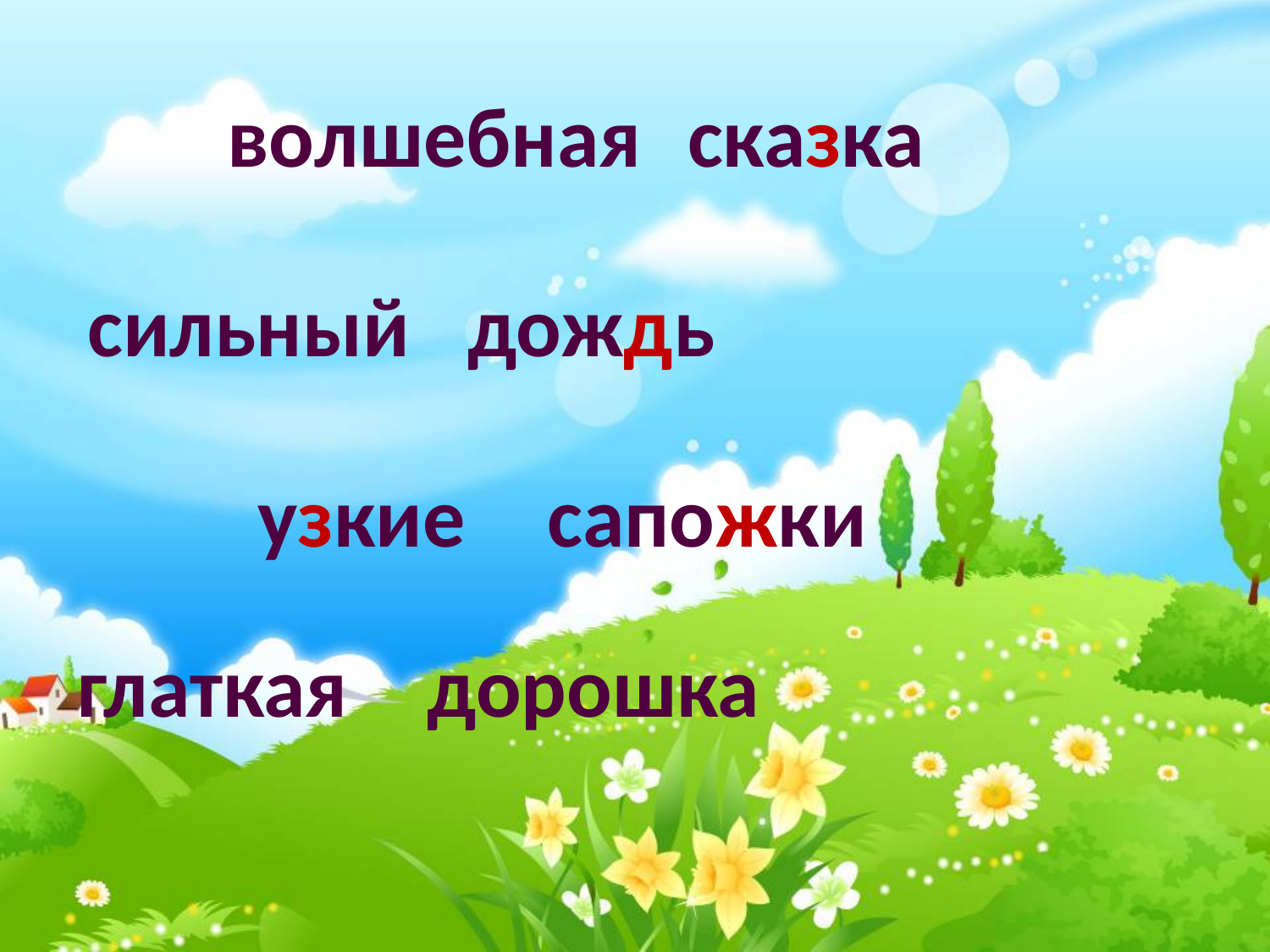

волшебная
сказка

сильный
дождь
узкие
сапожки
глаткая
дорошка